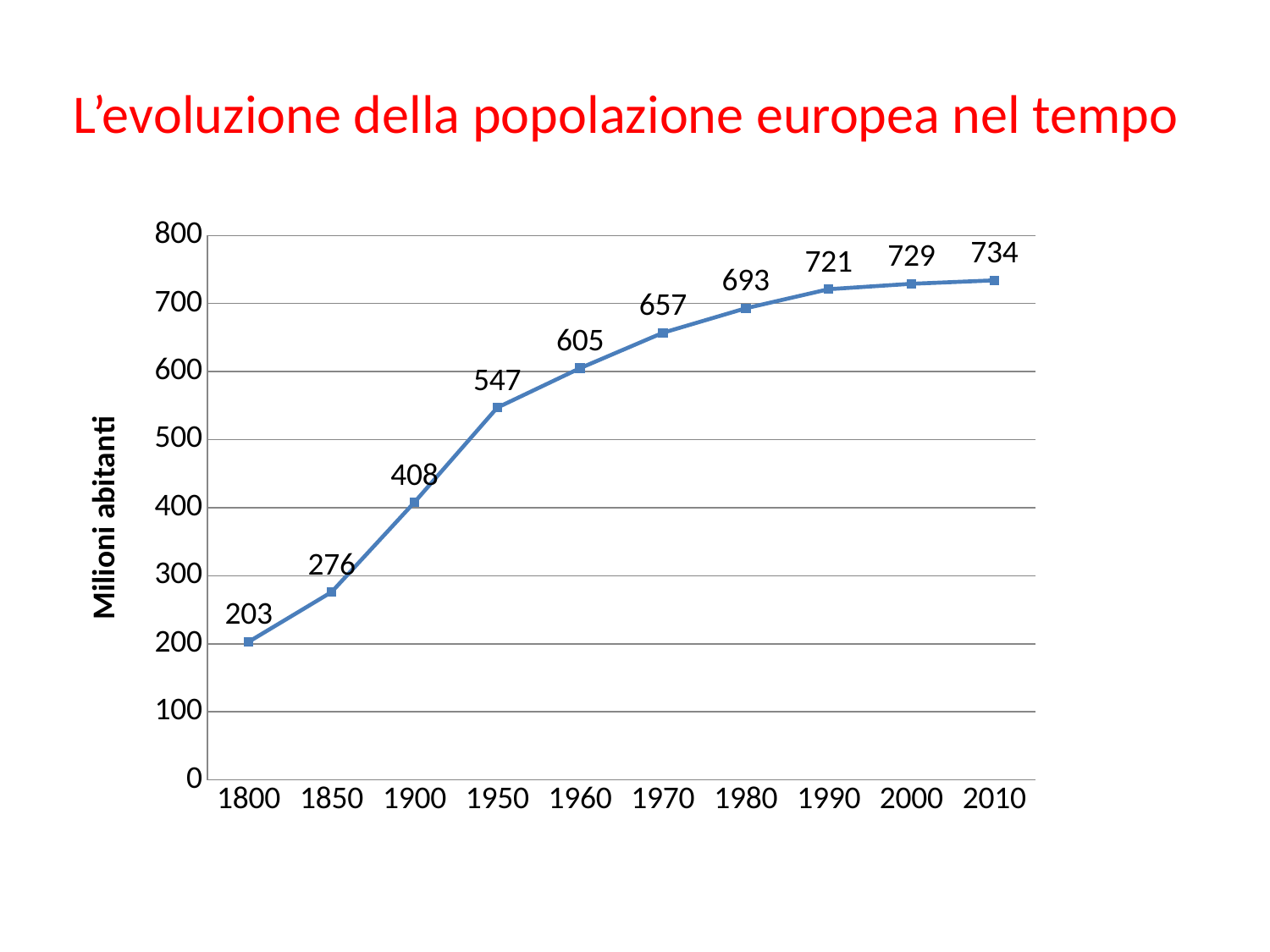

# L’evoluzione della popolazione europea nel tempo

### Chart

| Category | Serie 1 |
|---|---|
| 1800 | 203.0 |
| 1850 | 276.0 |
| 1900 | 408.0 |
| 1950 | 547.0 |
| 1960 | 605.0 |
| 1970 | 657.0 |
| 1980 | 693.0 |
| 1990 | 721.0 |
| 2000 | 729.0 |
| 2010 | 734.0 |